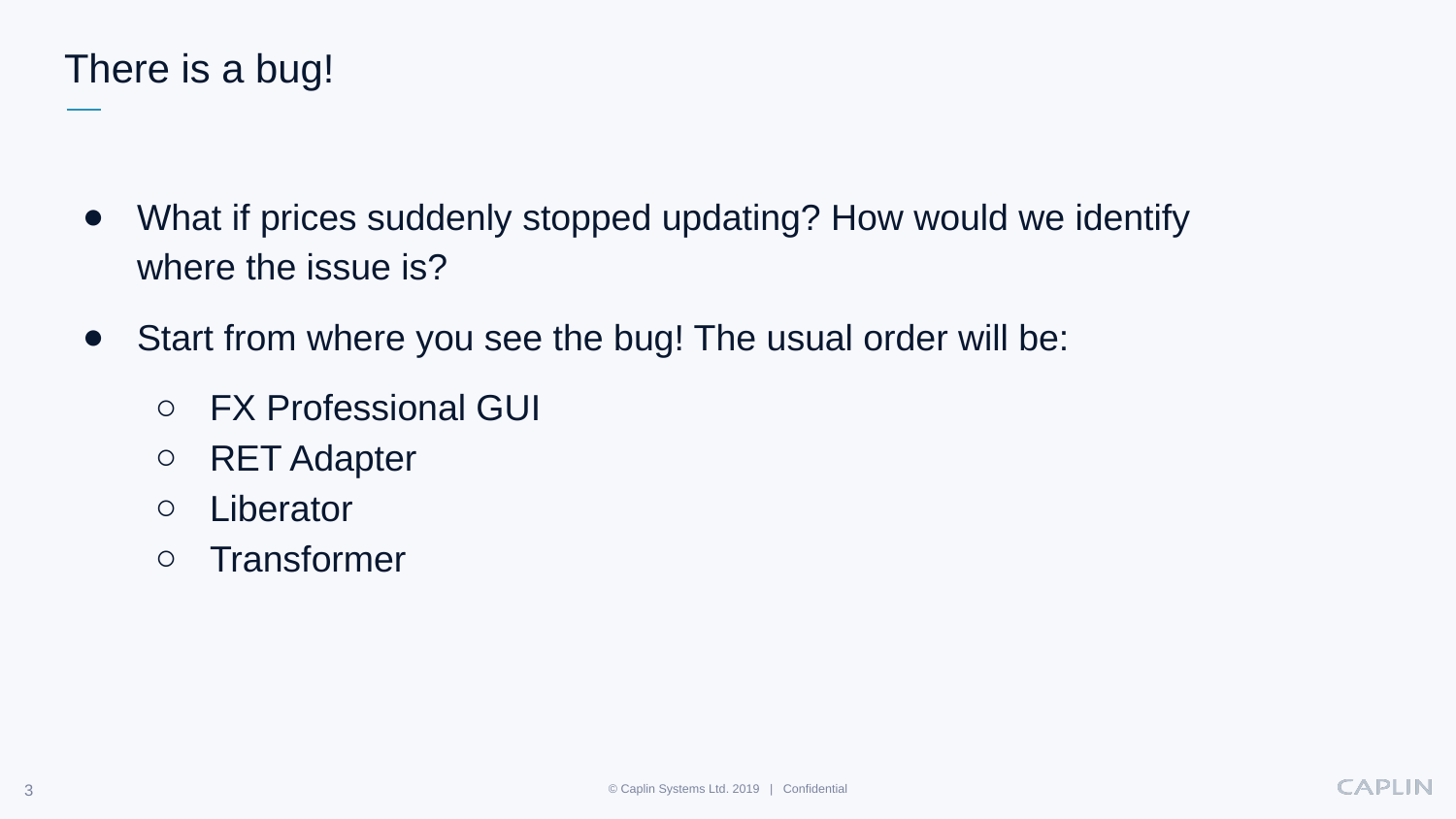

# There is a bug!
What if prices suddenly stopped updating? How would we identify where the issue is?
Start from where you see the bug! The usual order will be:
FX Professional GUI
RET Adapter
Liberator
Transformer